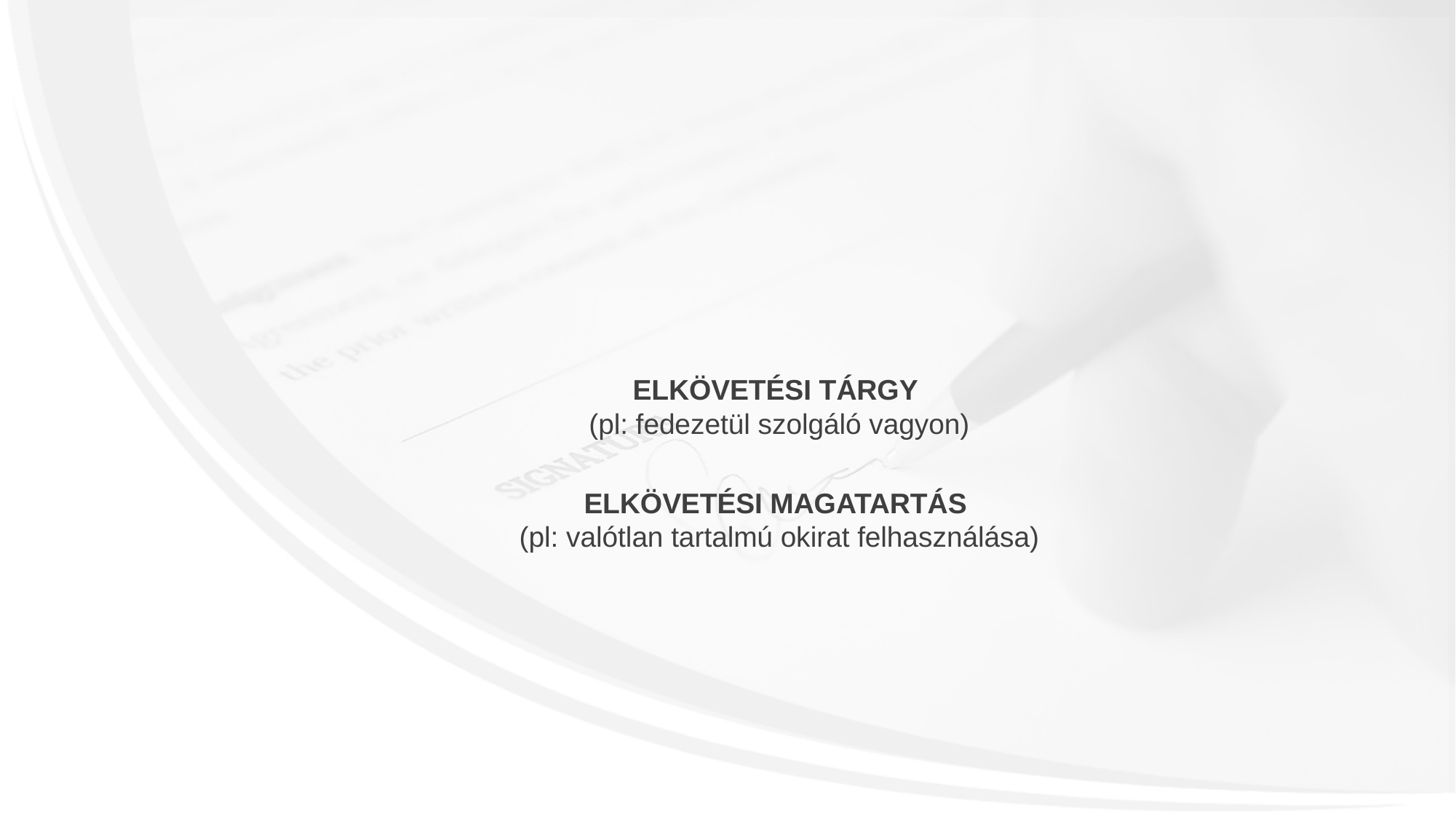

ELKÖVETÉSI TÁRGY
(pl: fedezetül szolgáló vagyon)

ELKÖVETÉSI MAGATARTÁS
(pl: valótlan tartalmú okirat felhasználása)